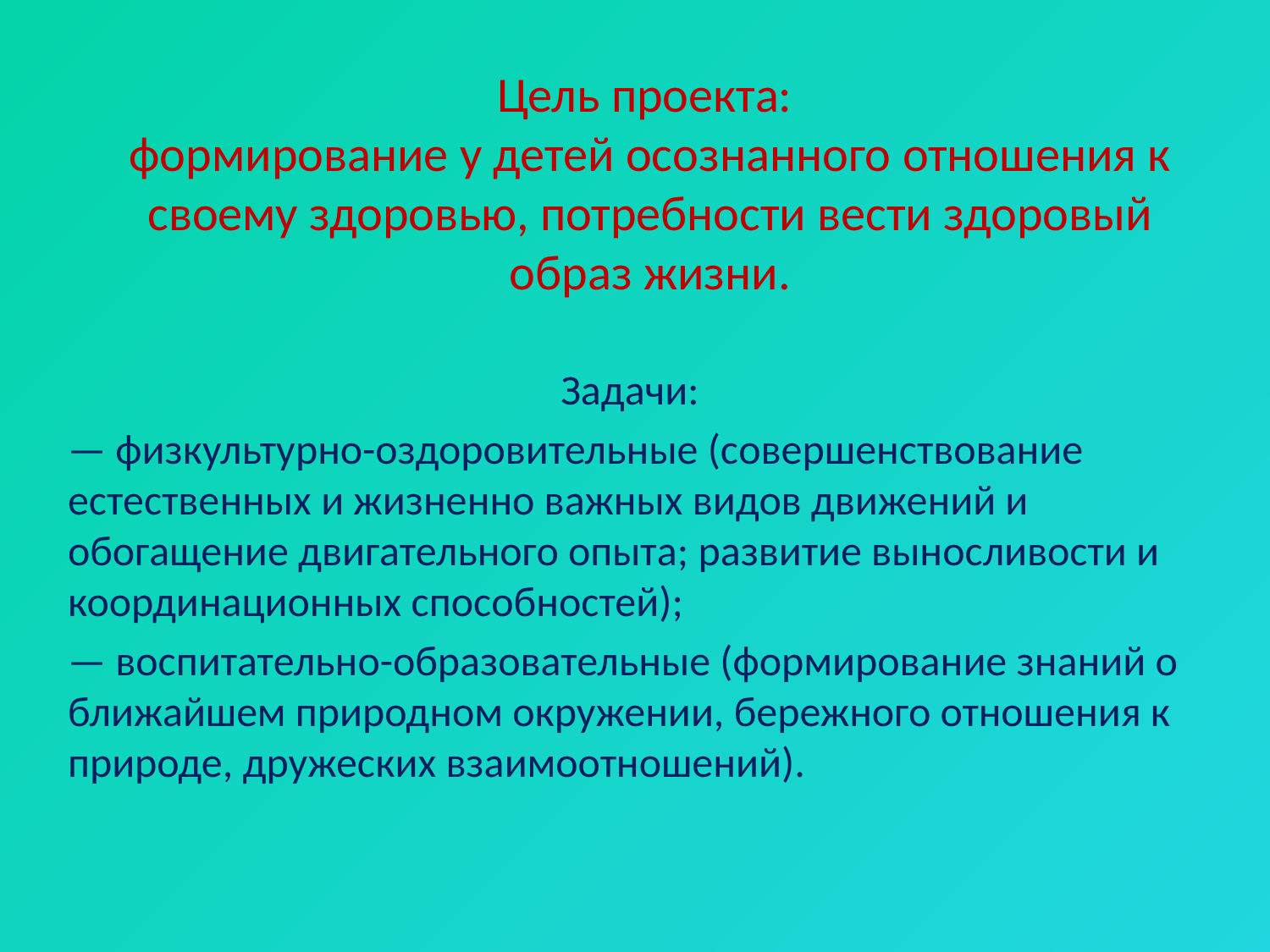

# Цель проекта: формирование у детей осознанного отношения к своему здоровью, потребности вести здоровый образ жизни.
Задачи:
— физкультурно-оздоровительные (совершенствование естественных и жизненно важных видов движений и обогащение двигательного опыта; развитие выносливости и координационных способностей);
— воспитательно-образовательные (формирование знаний о ближайшем природном окружении, бережного отношения к природе, дружеских взаимоотношений).